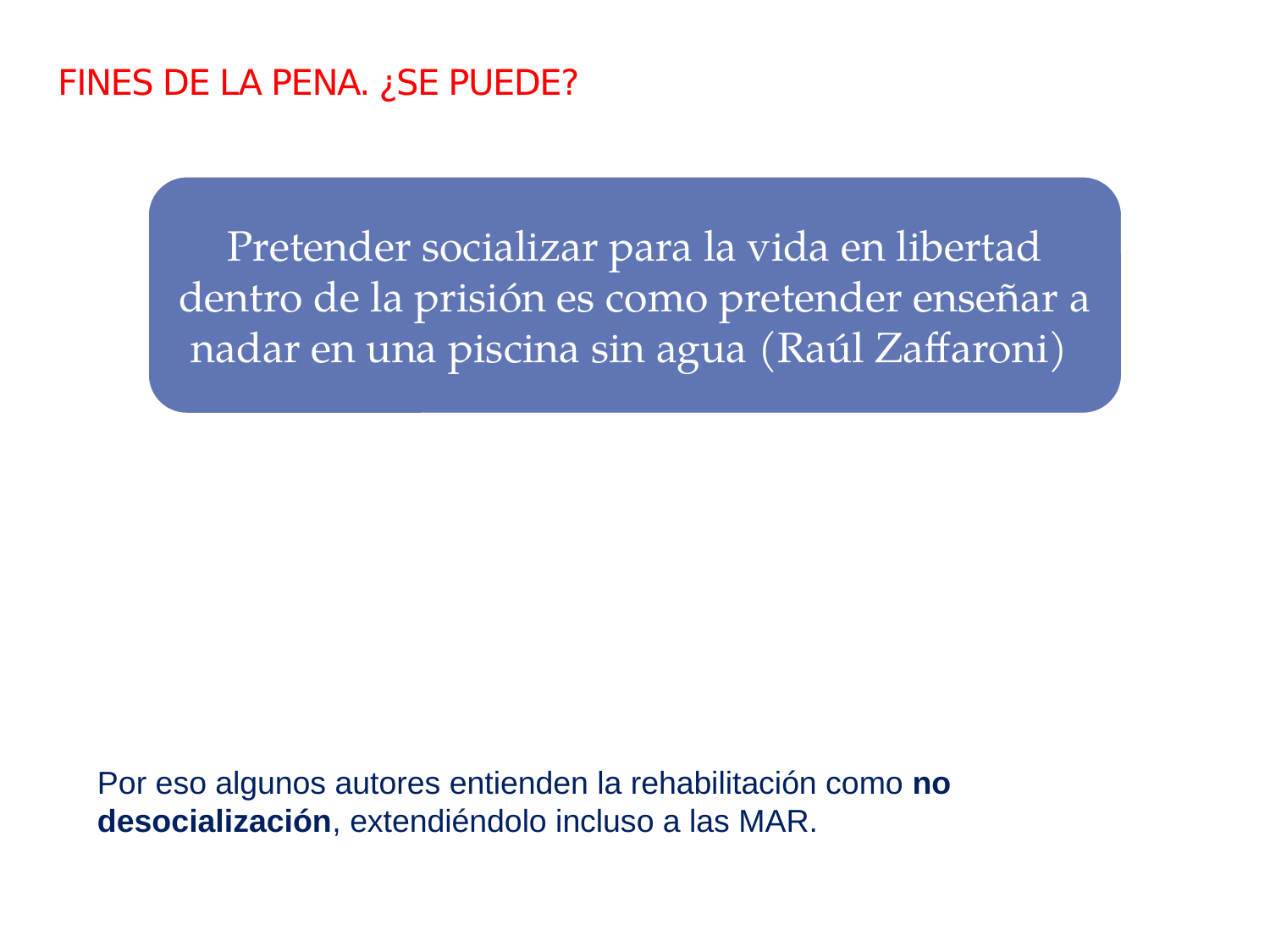

# FINES DE LA pena. ¿SE PUEDE?

Pretender socializar para la vida en libertad dentro de la prisión es como pretender enseñar a nadar en una piscina sin agua (Raúl Zaffaroni)
Por eso algunos autores entienden la rehabilitación como no desocialización, extendiéndolo incluso a las MAR.
38
Sebastian Valenzuela A. /El Salvador /Marzo 2013